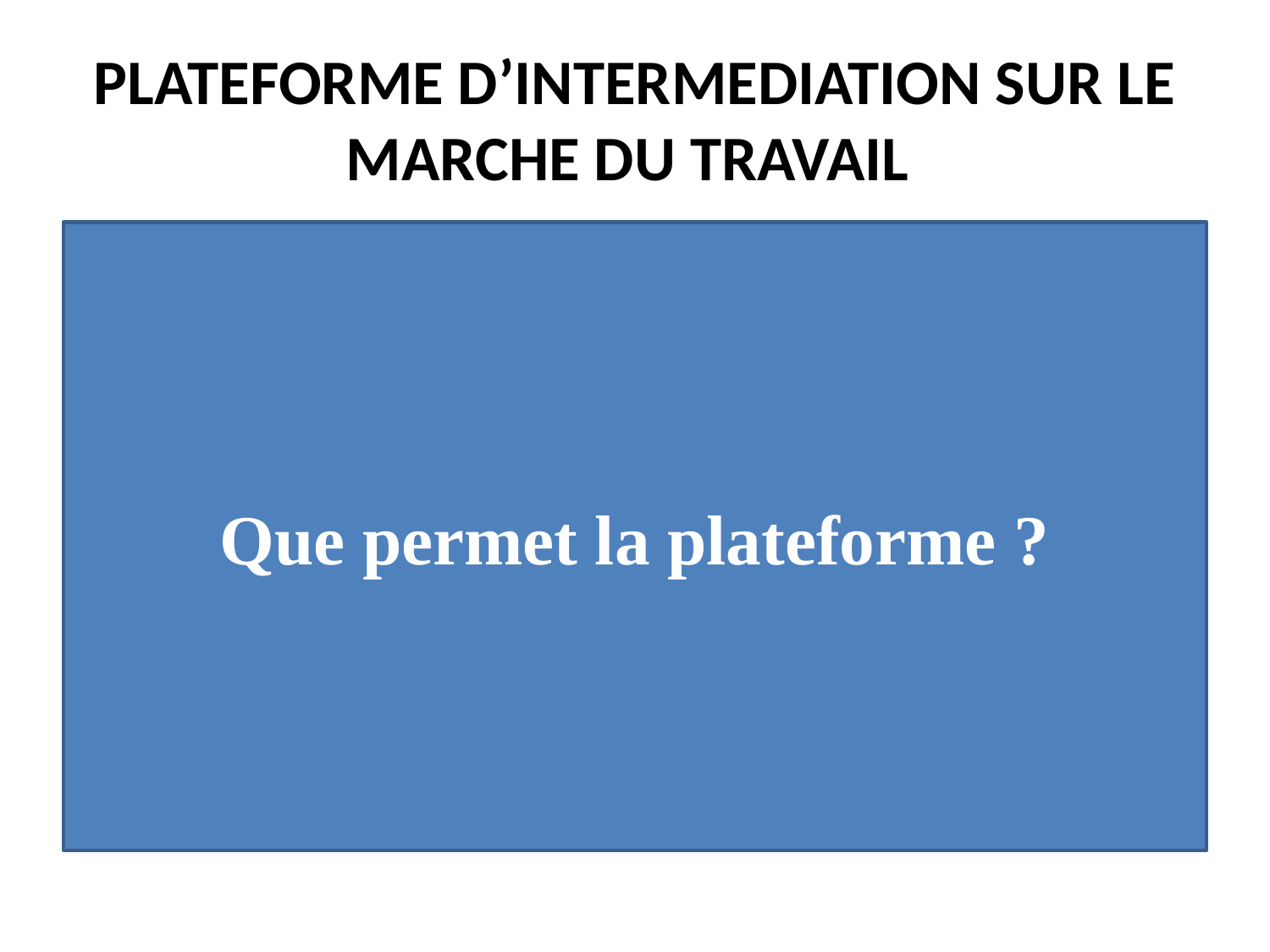

# PLATEFORME D’INTERMEDIATION SUR LE MARCHE DU TRAVAIL
Que permet la plateforme ?